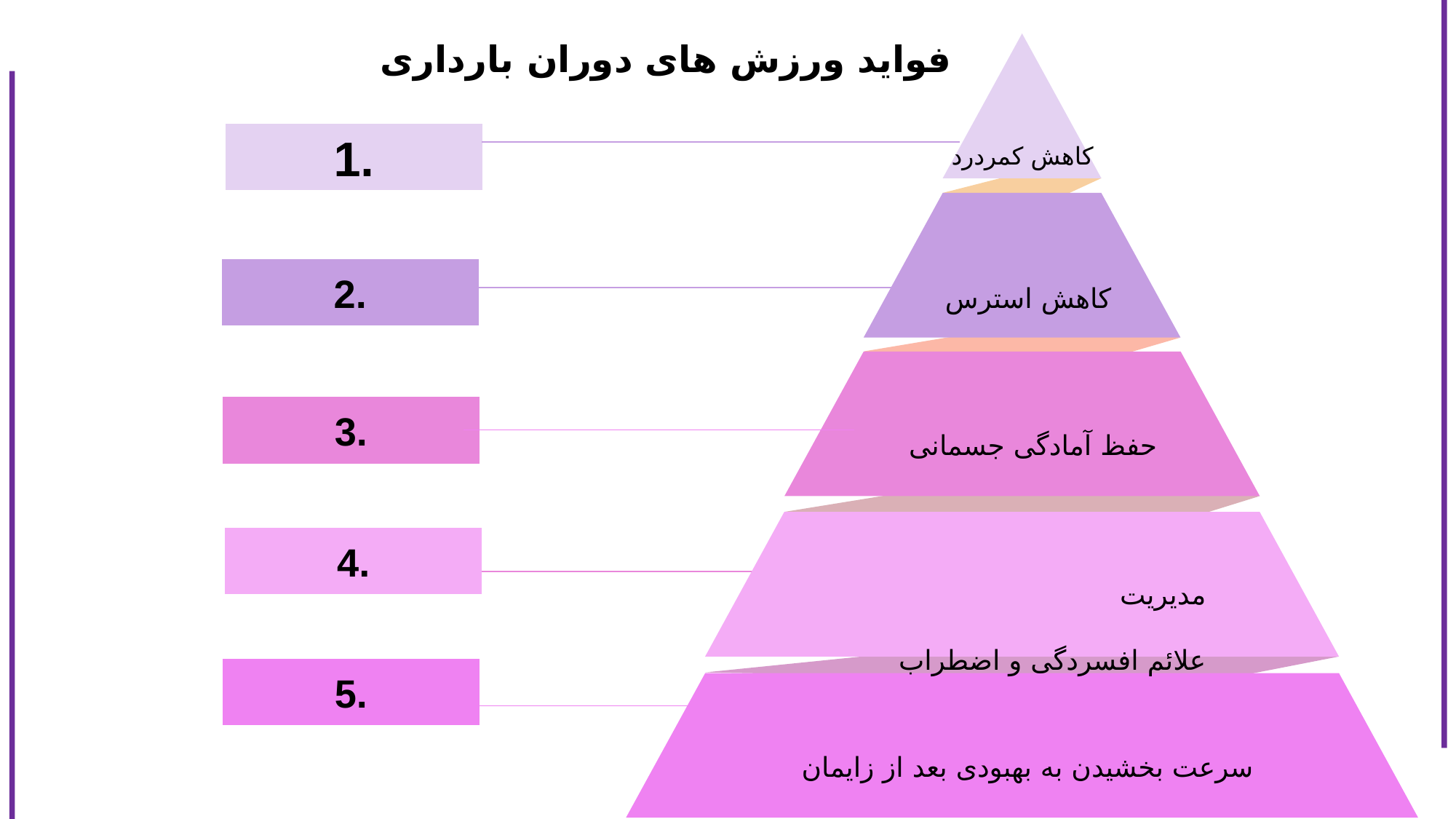

فواید ورزش های دوران بارداری

کاهش کمردرد
1.
کاهش استرس
2.
حفظ آمادگی جسمانی
3.
4.
مدیریت علائم افسردگی و اضطراب
5.
سرعت بخشیدن به بهبودی بعد از زایمان